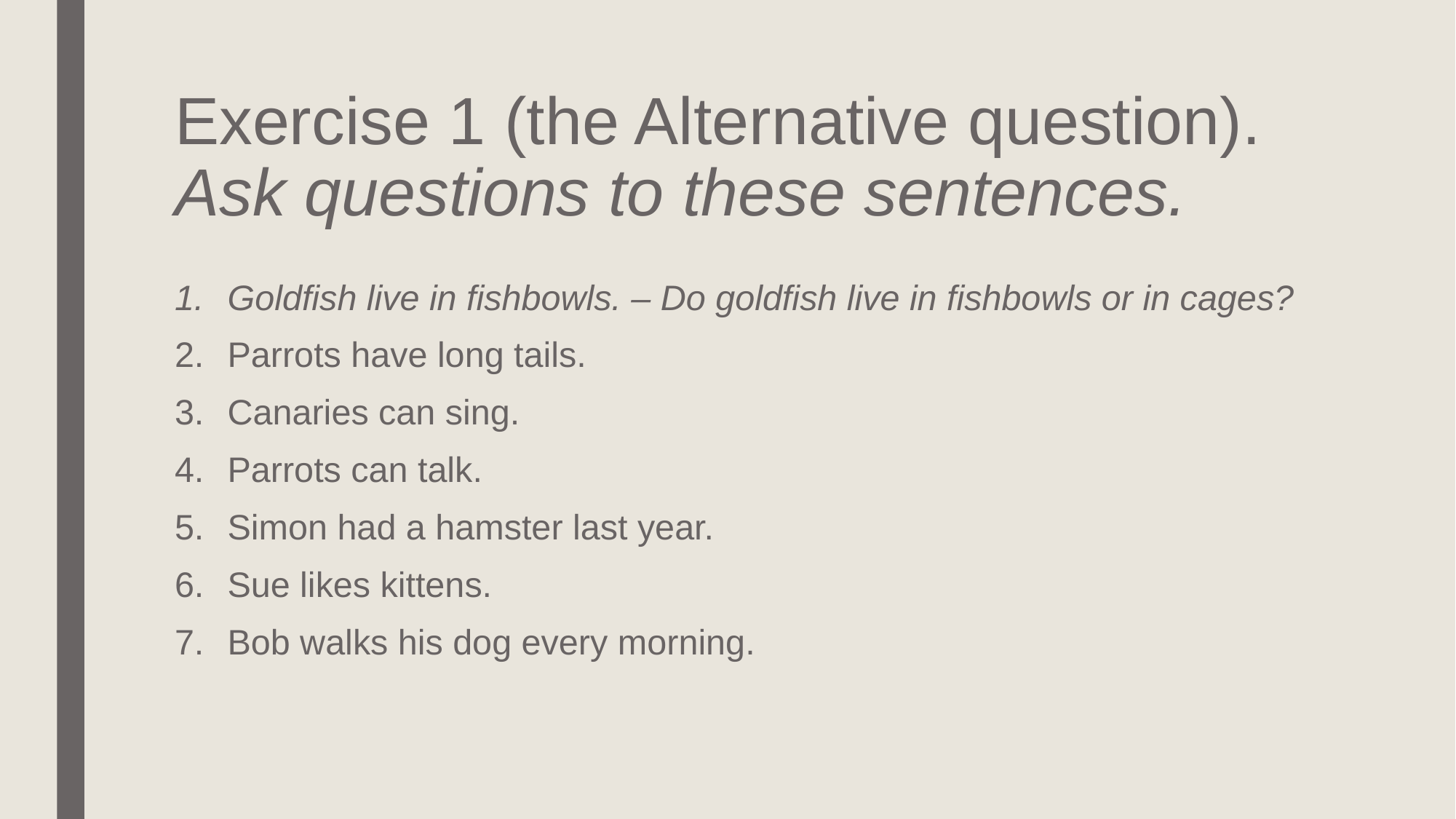

# Exercise 1 (the Alternative question). Ask questions to these sentences.
Goldfish live in fishbowls. – Do goldfish live in fishbowls or in cages?
Parrots have long tails.
Canaries can sing.
Parrots can talk.
Simon had a hamster last year.
Sue likes kittens.
Bob walks his dog every morning.